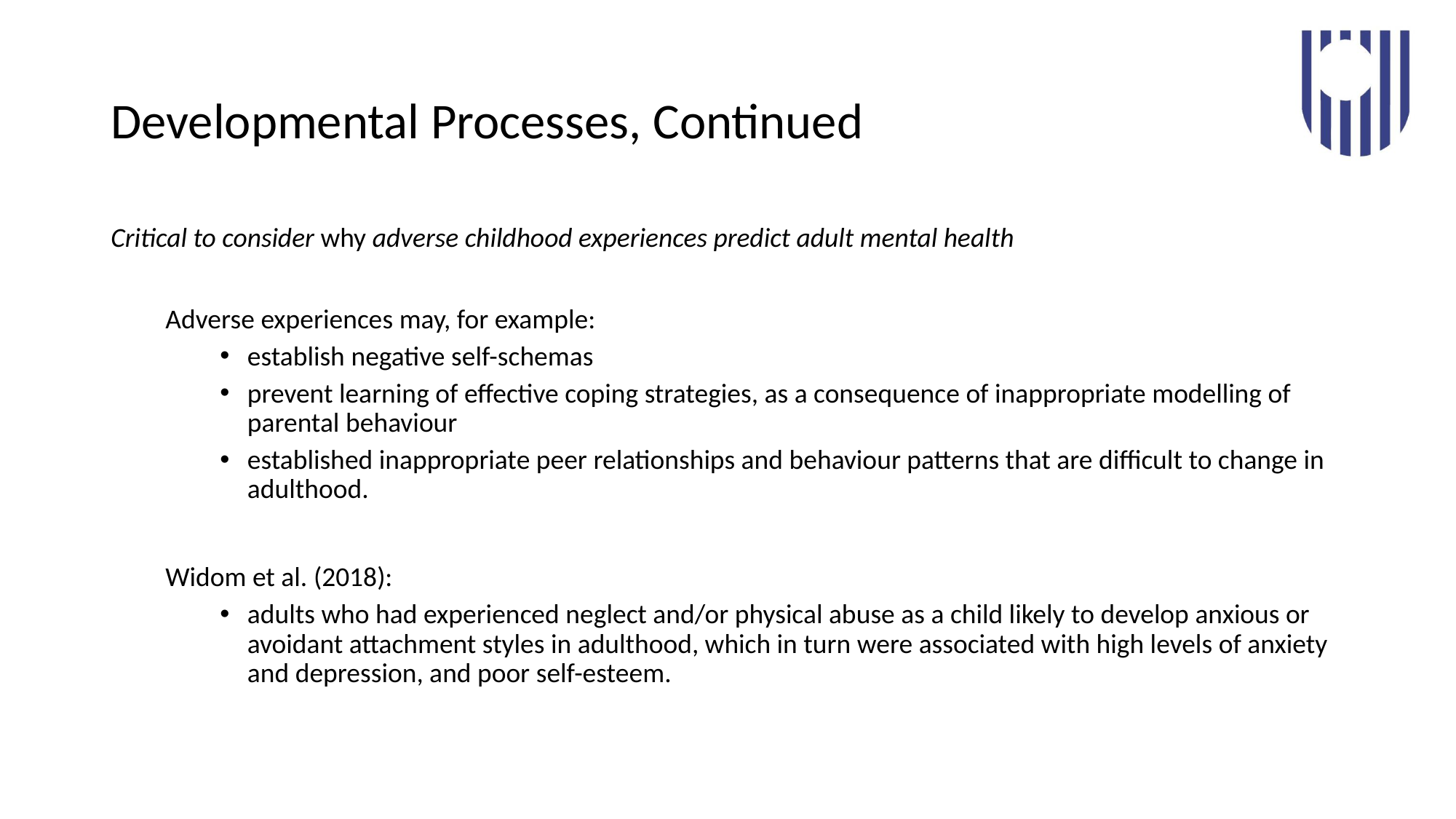

# Developmental Processes, Continued
Critical to consider why adverse childhood experiences predict adult mental health

Adverse experiences may, for example:
establish negative self-schemas
prevent learning of effective coping strategies, as a consequence of inappropriate modelling of parental behaviour
established inappropriate peer relationships and behaviour patterns that are difficult to change in adulthood.

Widom et al. (2018):
adults who had experienced neglect and/or physical abuse as a child likely to develop anxious or avoidant attachment styles in adulthood, which in turn were associated with high levels of anxiety and depression, and poor self-esteem.